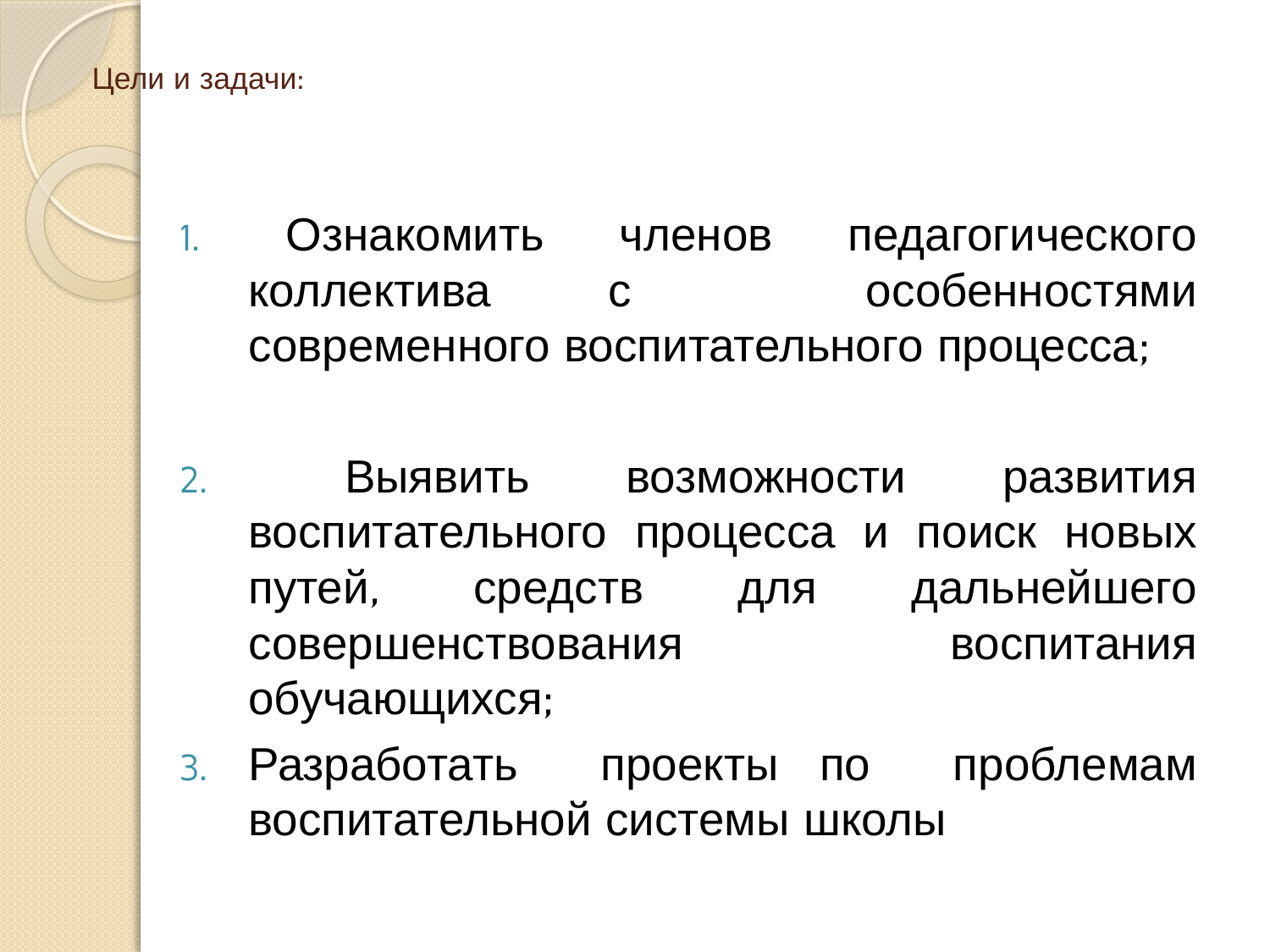

# Цели и задачи:
 Ознакомить  членов  педагогического коллектива с  особенностями современного воспитательного процесса;

 Выявить возможности развития воспитательного процесса и поиск новых путей, средств для дальнейшего совершенствования воспитания обучающихся;
Разработать  проекты по  проблемам воспитательной системы школы